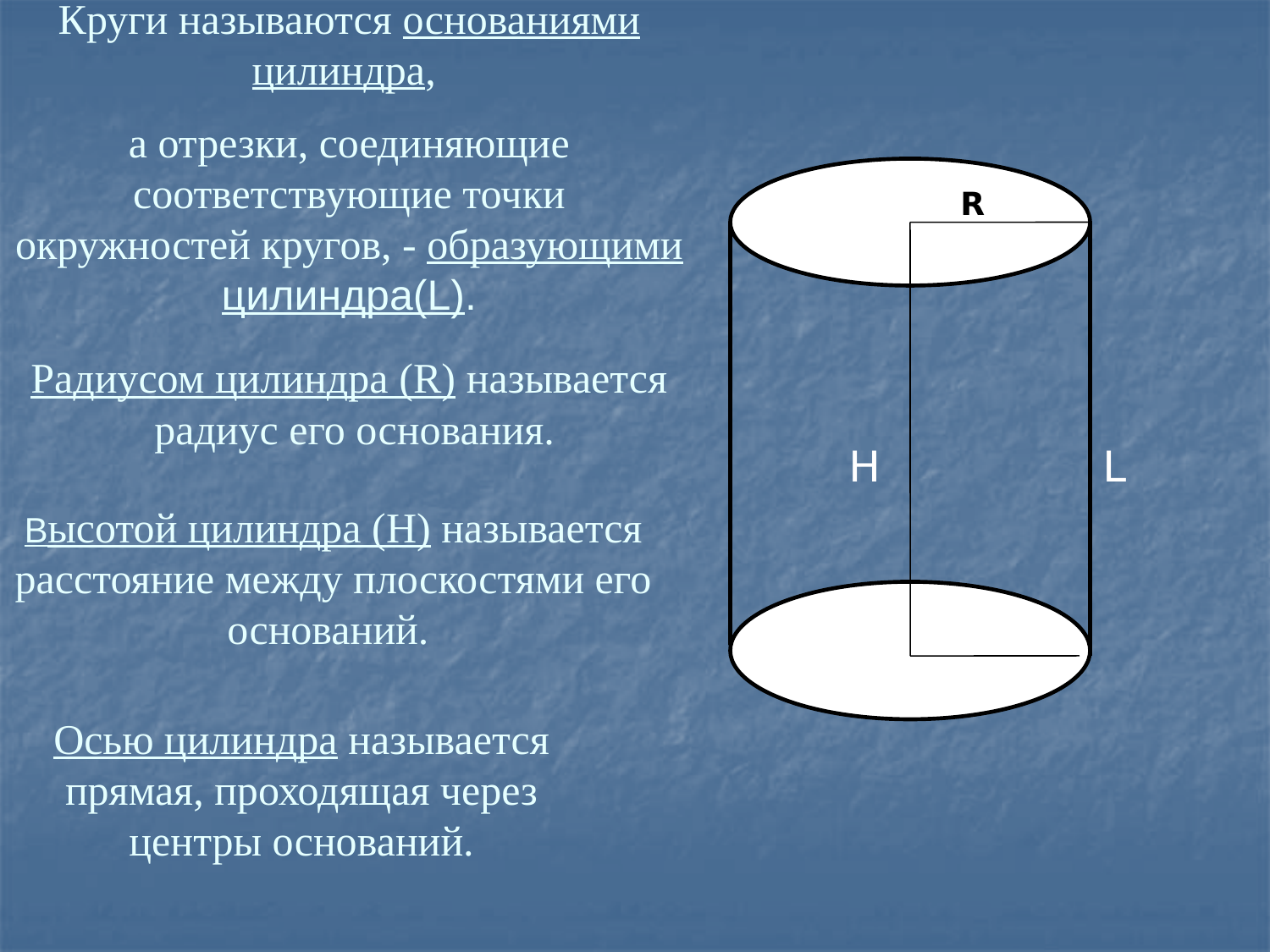

Круги называются основаниями цилиндра,
а отрезки, соединяющие соответствующие точки окружностей кругов, - образующими цилиндра(L).
               R

Радиусом цилиндра (R) называется  радиус его основания.
H
L
Высотой цилиндра (H) называется расстояние между плоскостями его оснований.

Осью цилиндра называется прямая, проходящая через центры оснований.